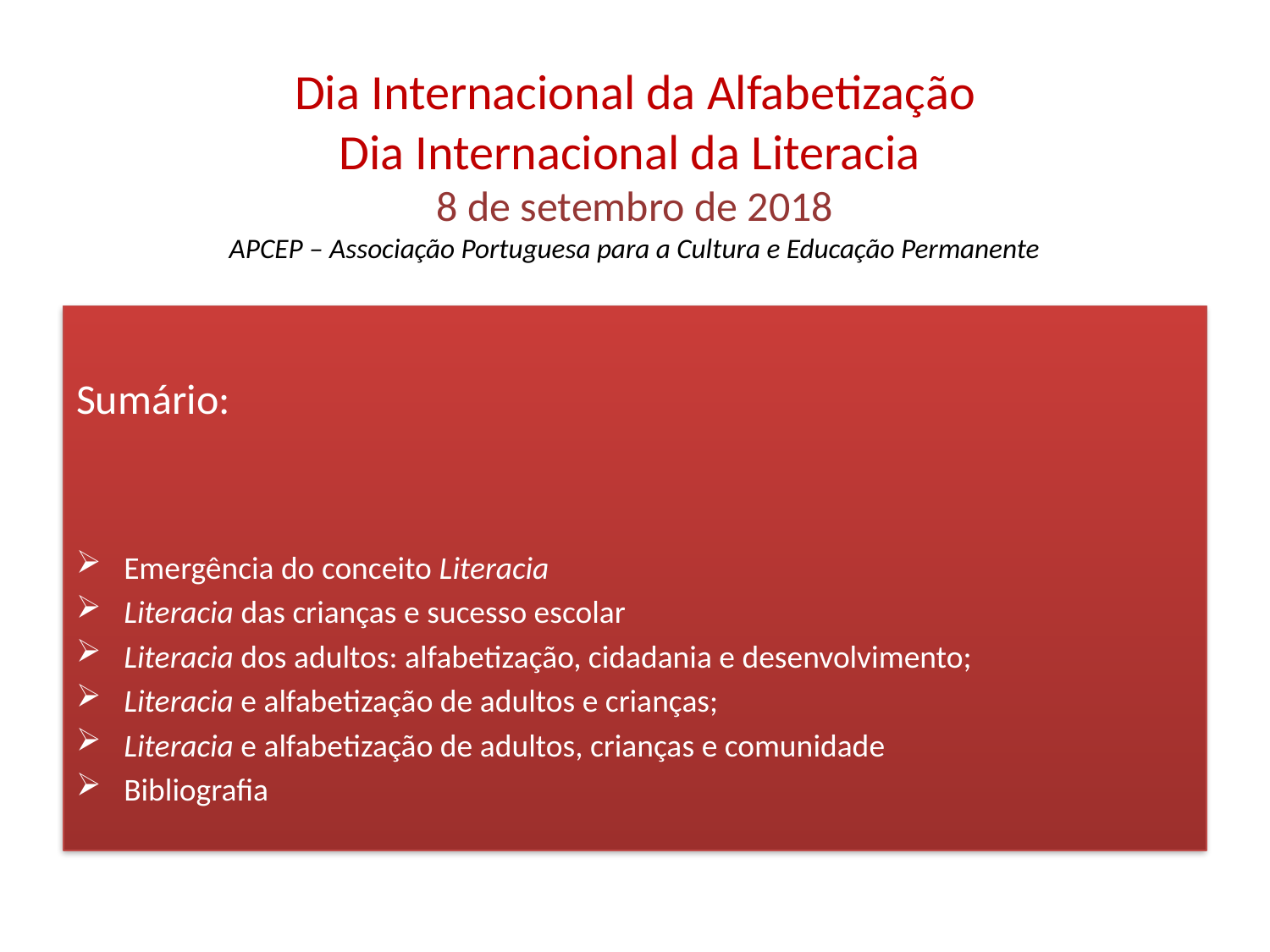

# Dia Internacional da Alfabetização Dia Internacional da Literacia 8 de setembro de 2018 APCEP – Associação Portuguesa para a Cultura e Educação Permanente

Sumário:

Emergência do conceito Literacia
Literacia das crianças e sucesso escolar
Literacia dos adultos: alfabetização, cidadania e desenvolvimento;
Literacia e alfabetização de adultos e crianças;
Literacia e alfabetização de adultos, crianças e comunidade
Bibliografia